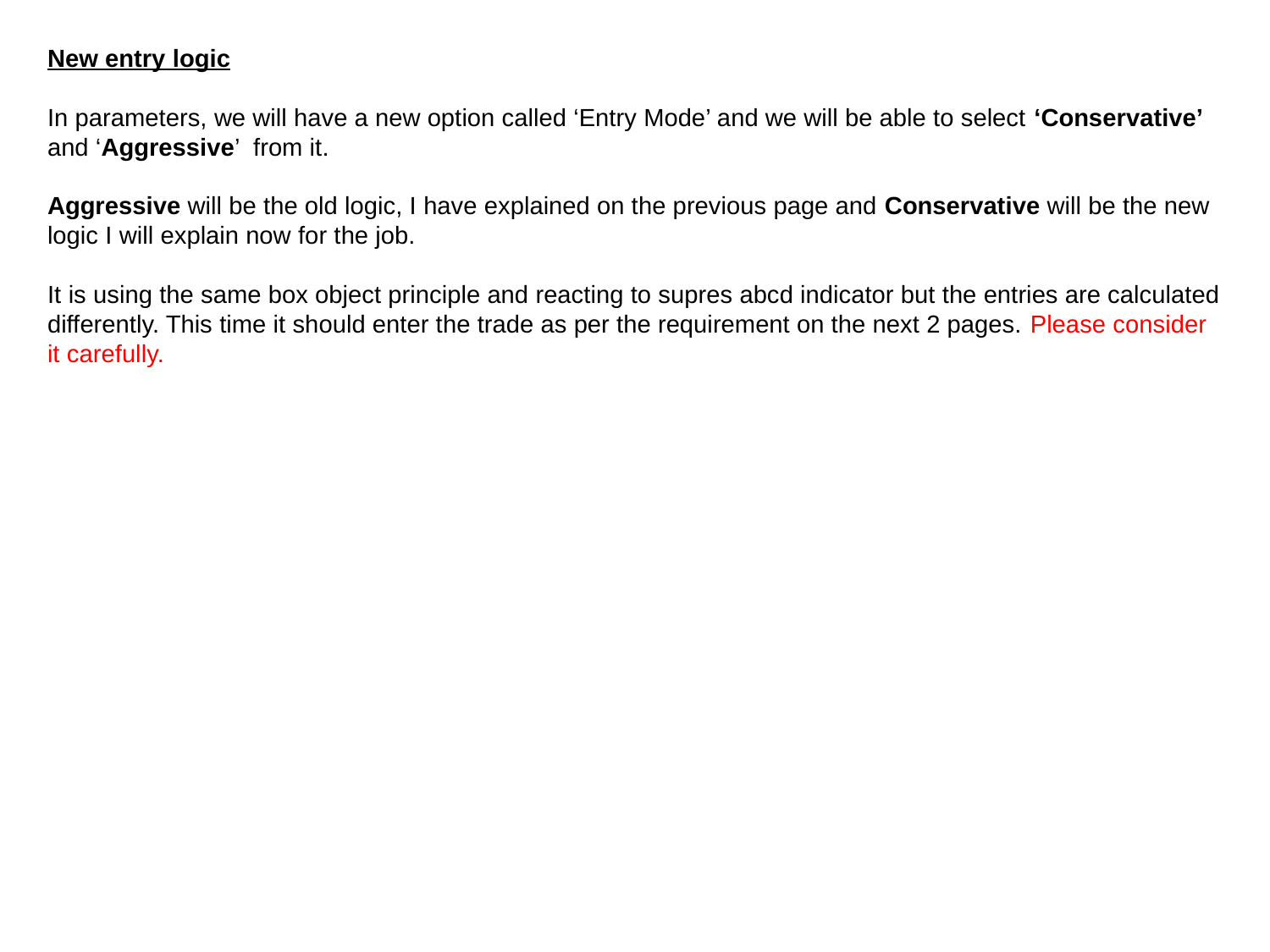

New entry logic

In parameters, we will have a new option called ‘Entry Mode’ and we will be able to select ‘Conservative’ and ‘Aggressive’  from it.

Aggressive will be the old logic, I have explained on the previous page and Conservative will be the new logic I will explain now for the job.

It is using the same box object principle and reacting to supres abcd indicator but the entries are calculated differently. This time it should enter the trade as per the requirement on the next 2 pages. Please consider it carefully.